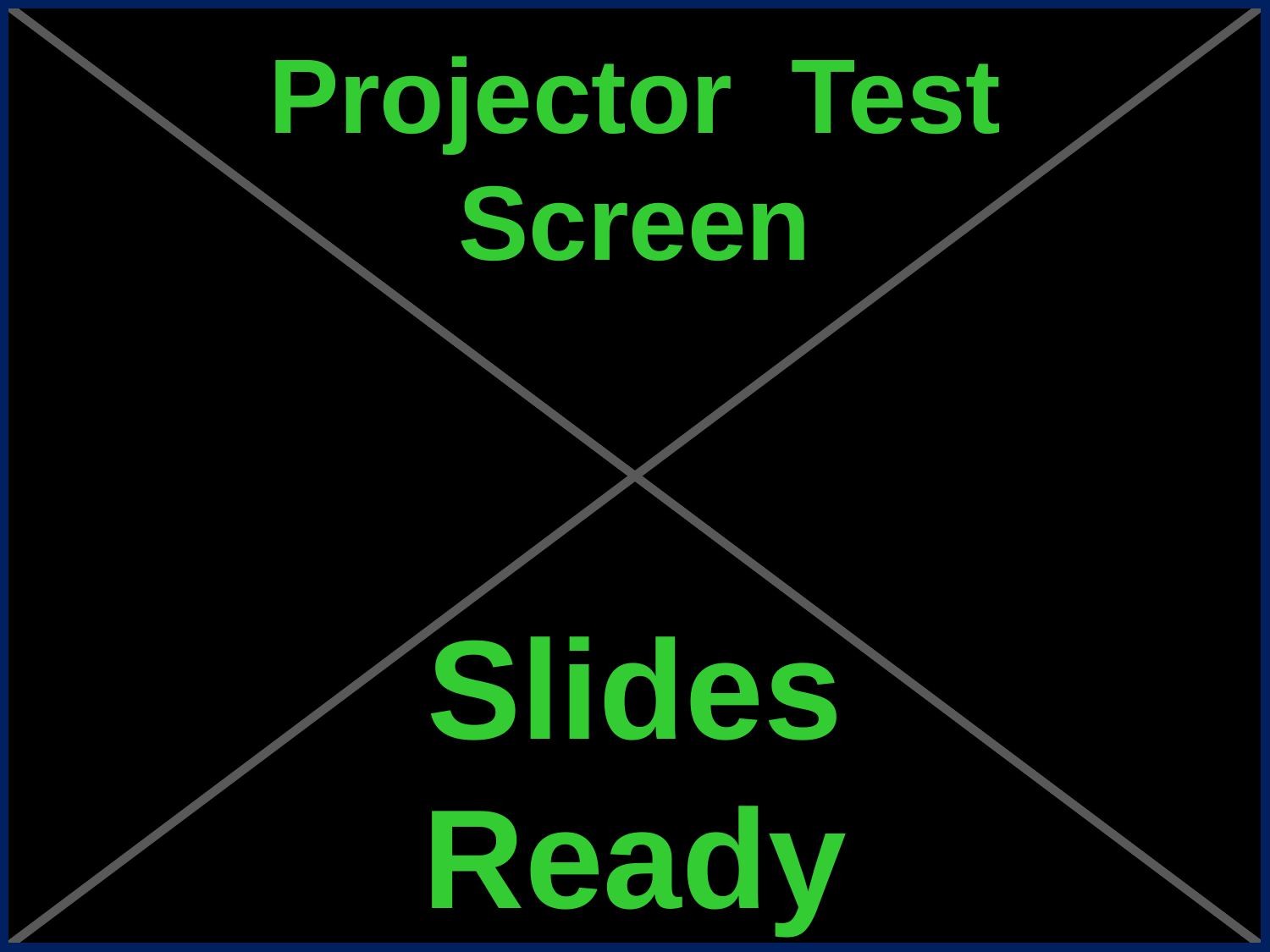

# Starting Slide
Projector  Test Screen
Slides
Ready